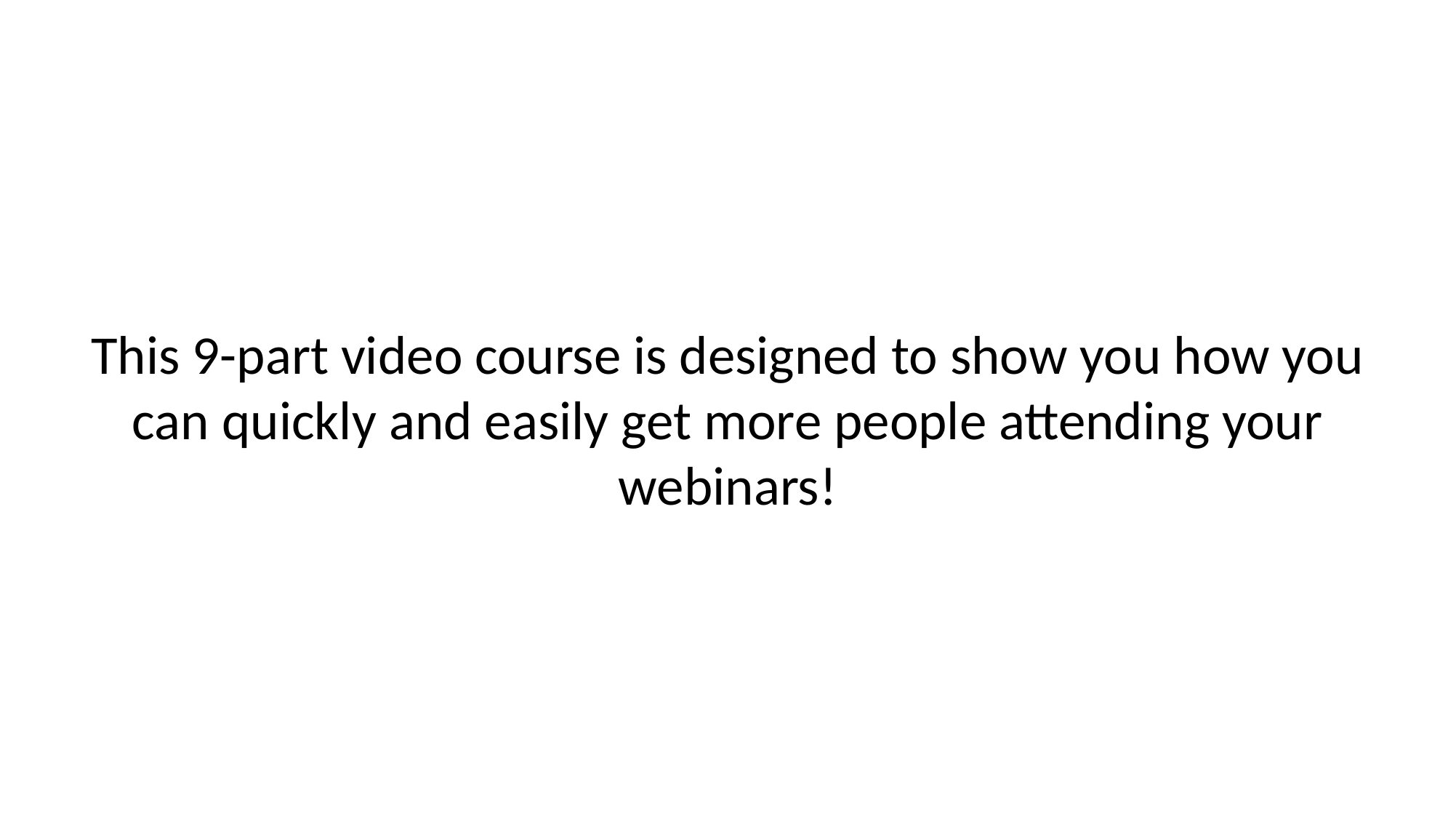

This 9-part video course is designed to show you how you can quickly and easily get more people attending your webinars!